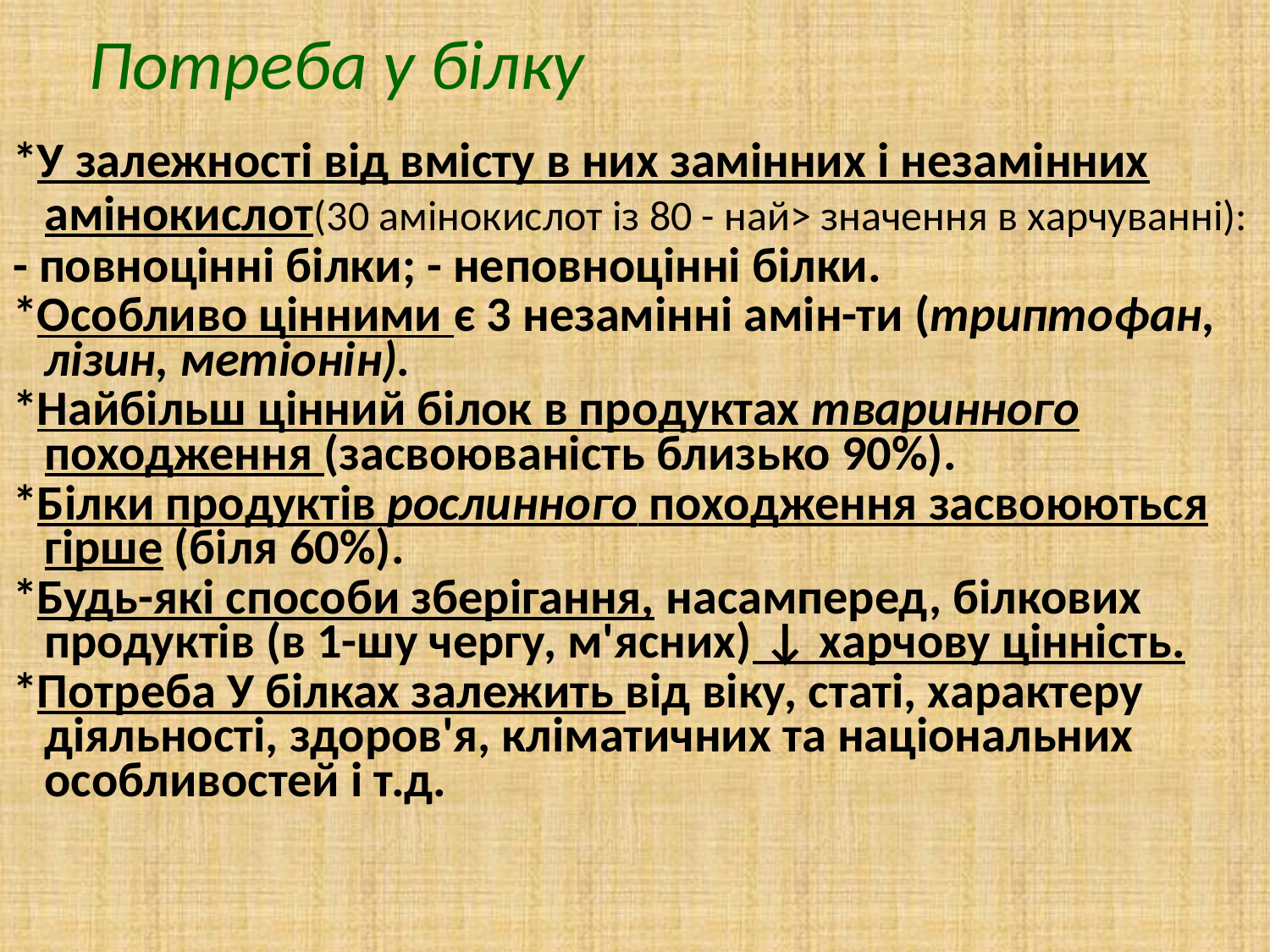

Потреба у білку
*У залежності від вмісту в них замінних і незамінних амінокислот(30 амінокислот із 80 - най> значення в харчуванні):
- повноцінні білки; - неповноцінні білки.
*Особливо цінними є 3 незамінні амін-ти (триптофан, лізин, метіонін).
*Найбільш цінний білок в продуктах тваринного походження (засвоюваність близько 90%).
*Білки продуктів рослинного походження засвоюються гірше (біля 60%).
*Будь-які способи зберігання, насамперед, білкових продуктів (в 1-шу чергу, м'ясних) ↓ харчову цінність.
*Потреба У білках залежить від віку, статі, характеру діяльності, здоров'я, кліматичних та національних особливостей і т.д.